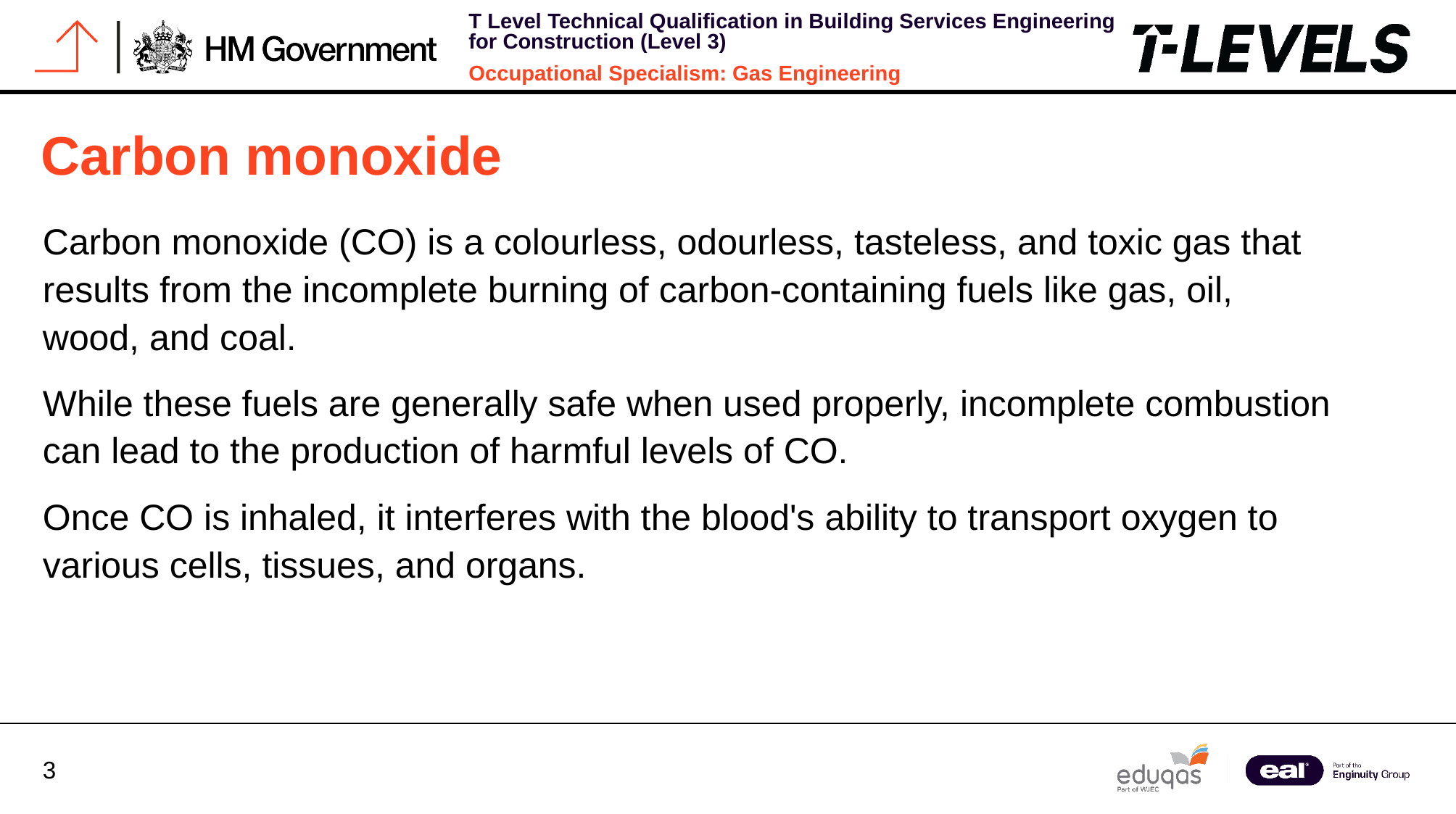

Carbon monoxide
Carbon monoxide (CO) is a colourless, odourless, tasteless, and toxic gas that results from the incomplete burning of carbon-containing fuels like gas, oil, wood, and coal.
While these fuels are generally safe when used properly, incomplete combustion can lead to the production of harmful levels of CO.
Once CO is inhaled, it interferes with the blood's ability to transport oxygen to various cells, tissues, and organs.